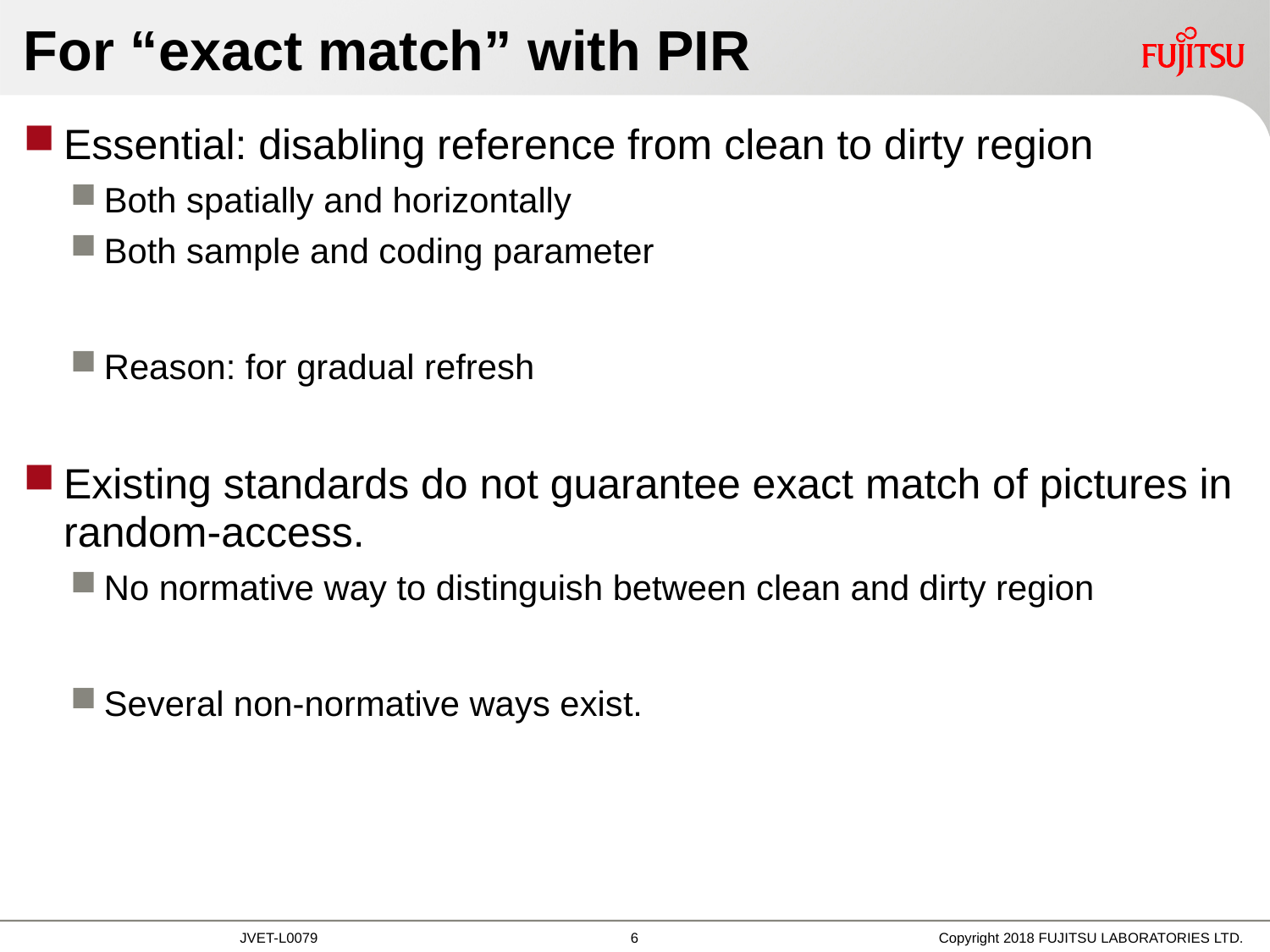

# For “exact match” with PIR
Essential: disabling reference from clean to dirty region
Both spatially and horizontally
Both sample and coding parameter

Reason: for gradual refresh

Existing standards do not guarantee exact match of pictures in random-access.
No normative way to distinguish between clean and dirty region

Several non-normative ways exist.

6
Copyright 2018 FUJITSU LABORATORIES LTD.